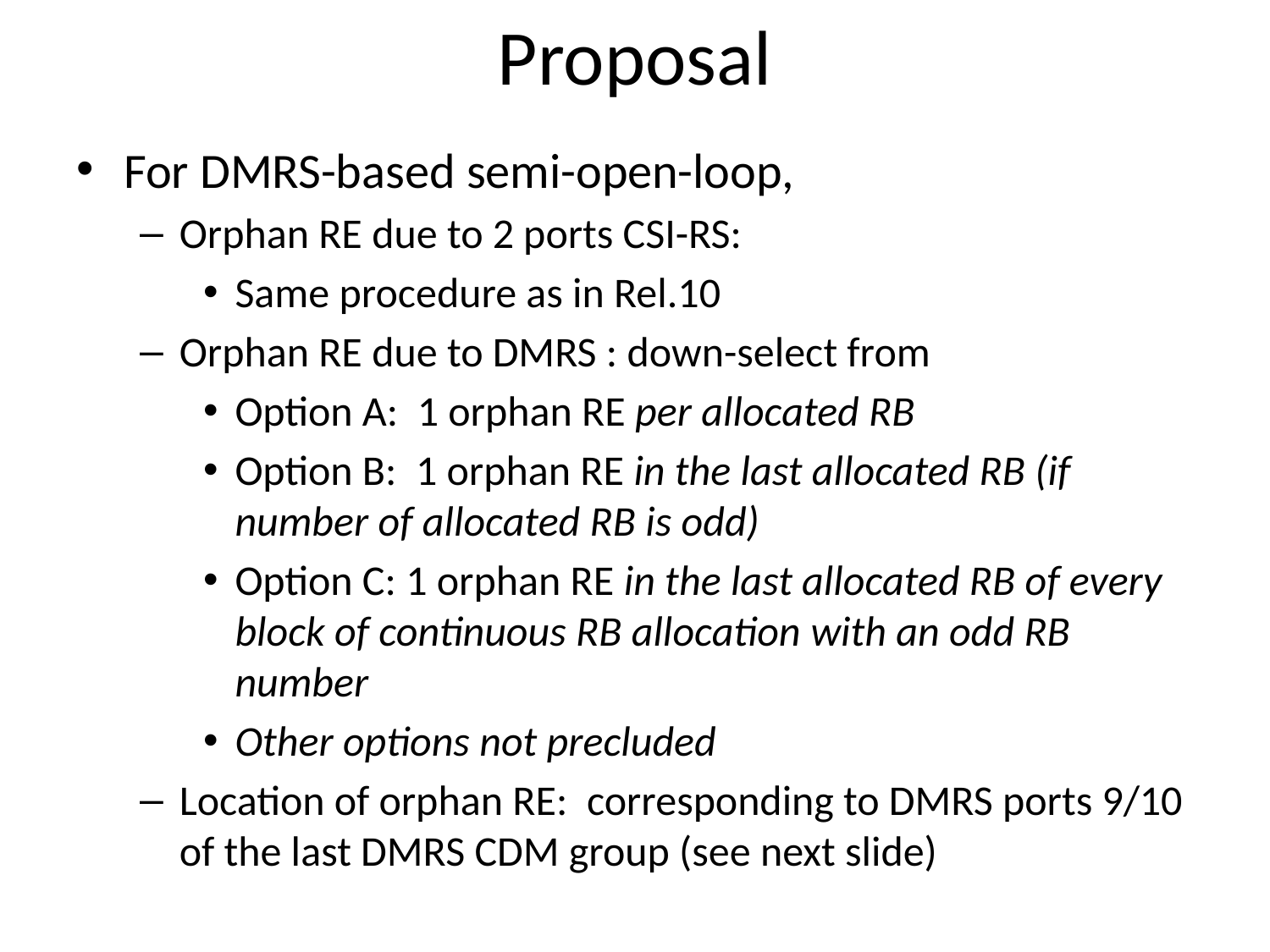

# Proposal
For DMRS-based semi-open-loop,
Orphan RE due to 2 ports CSI-RS:
Same procedure as in Rel.10
Orphan RE due to DMRS : down-select from
Option A:  1 orphan RE per allocated RB
Option B:  1 orphan RE in the last allocated RB (if number of allocated RB is odd)
Option C: 1 orphan RE in the last allocated RB of every block of continuous RB allocation with an odd RB number
Other options not precluded
Location of orphan RE:  corresponding to DMRS ports 9/10 of the last DMRS CDM group (see next slide)